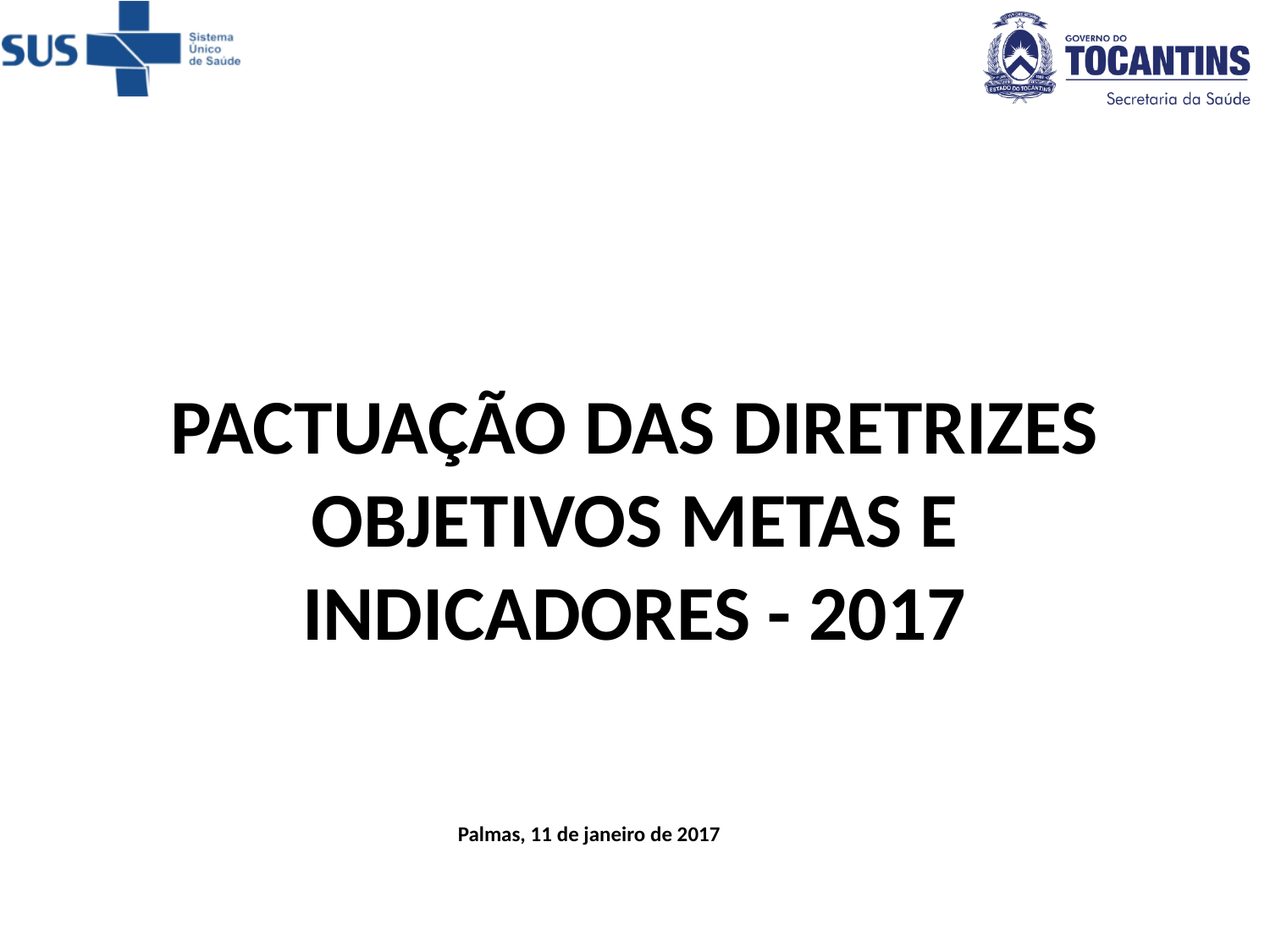

# PACTUAÇÃO DAS DIRETRIZES OBJETIVOS METAS E INDICADORES - 2017
Palmas, 11 de janeiro de 2017